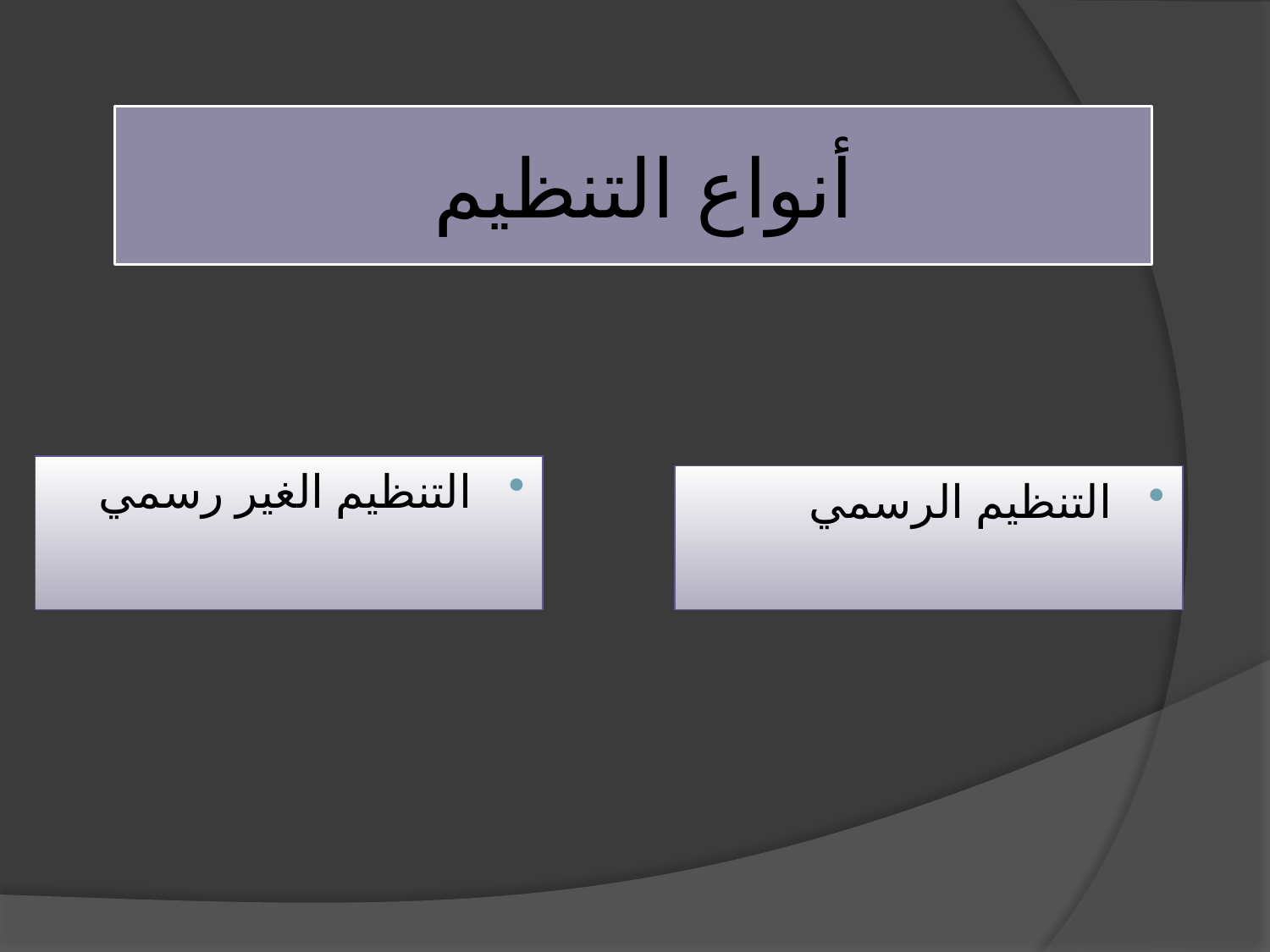

# أنواع التنظيم
التنظيم الغير رسمي
التنظيم الرسمي